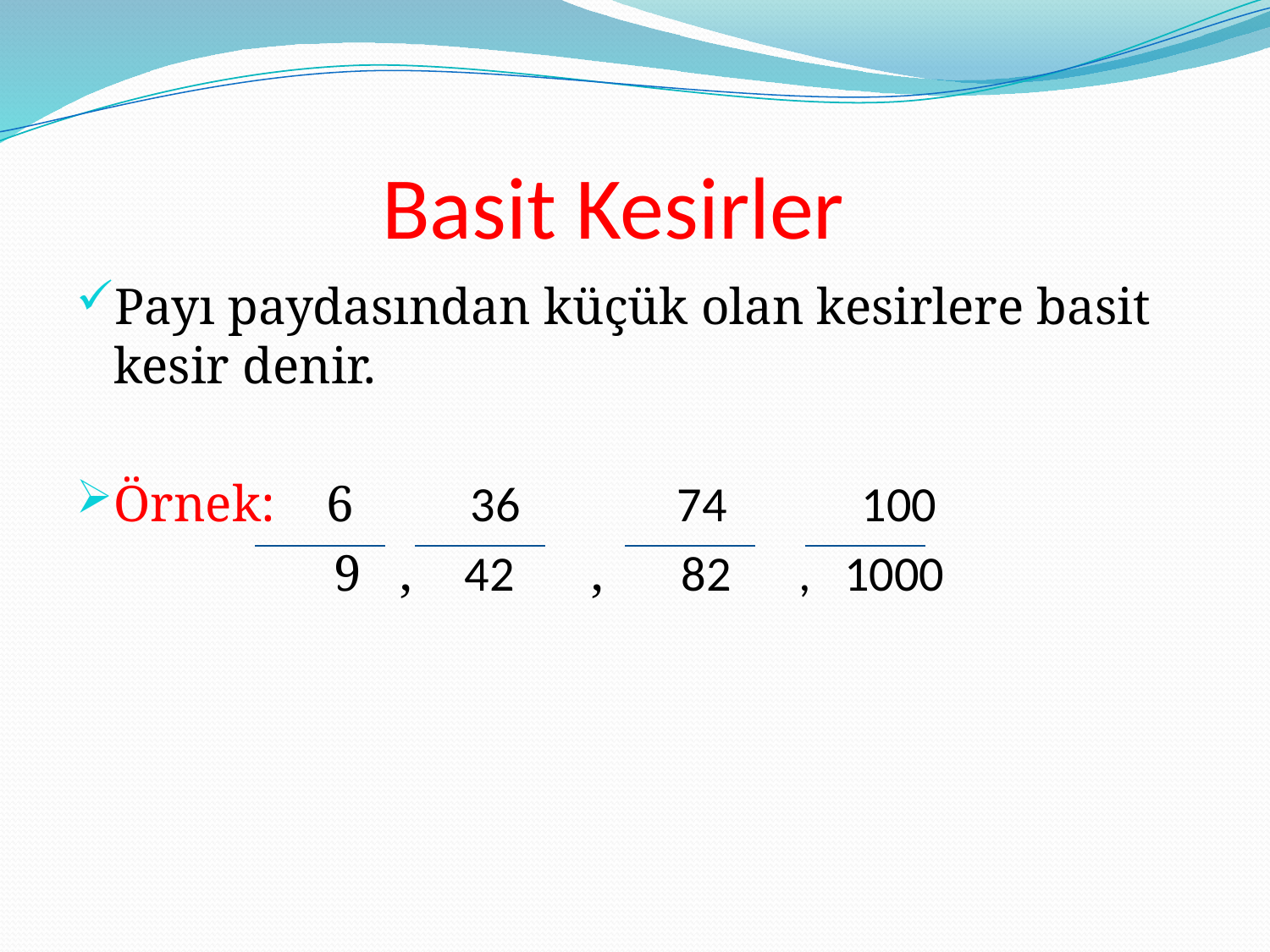

# Basit Kesirler
Payı paydasından küçük olan kesirlere basit kesir denir.

Örnek:    6         36              74            100
                    9   ,    42      ,      82      ,   1000